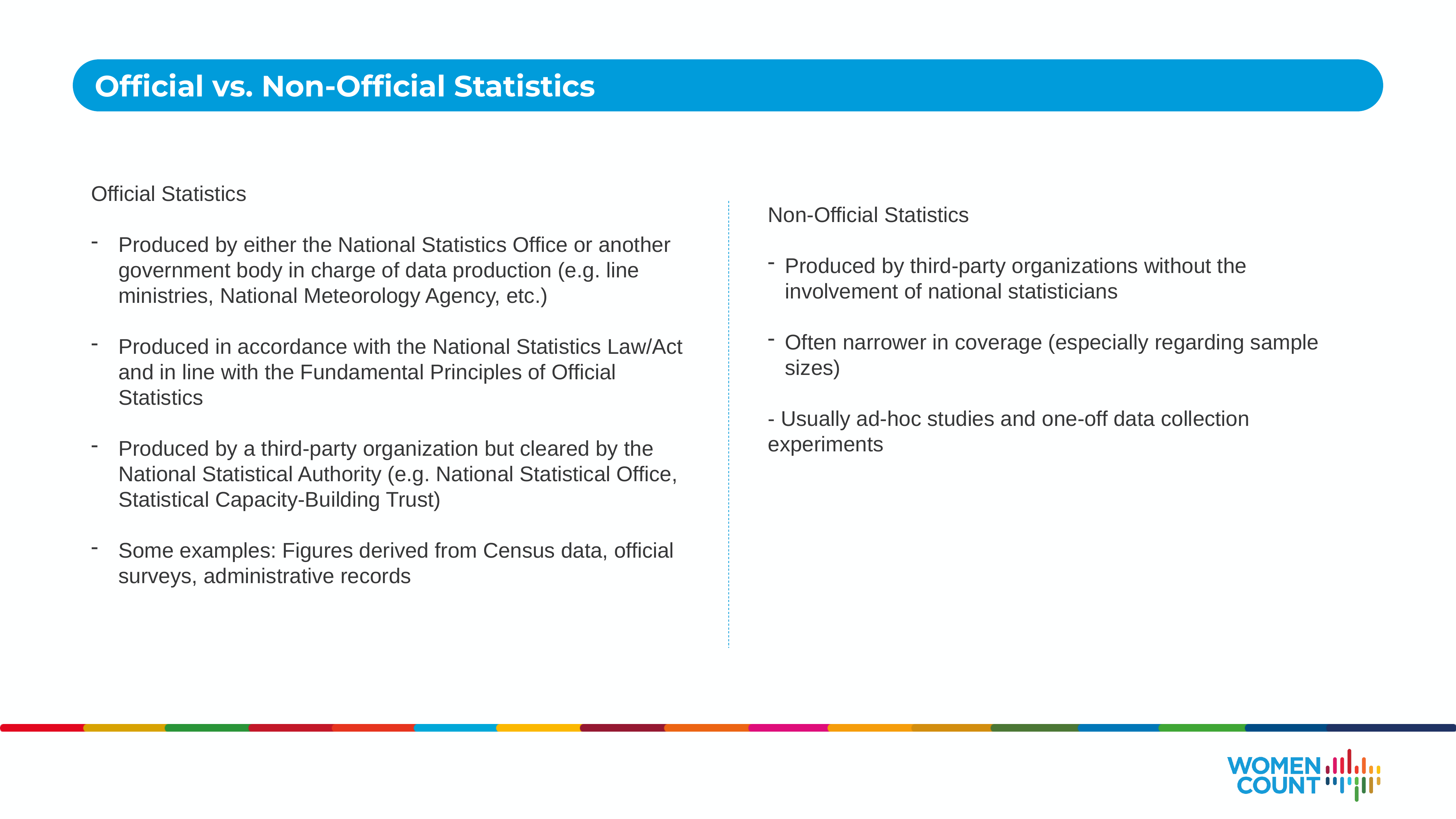

Official vs. Non-Official Statistics

Official Statistics

Produced by either the National Statistics Office or another government body in charge of data production (e.g. line ministries, National Meteorology Agency, etc.)

Produced in accordance with the National Statistics Law/Act and in line with the Fundamental Principles of Official Statistics

Produced by a third-party organization but cleared by the National Statistical Authority (e.g. National Statistical Office, Statistical Capacity-Building Trust)

Some examples: Figures derived from Census data, official surveys, administrative records

Non-Official Statistics

Produced by third-party organizations without the involvement of national statisticians

Often narrower in coverage (especially regarding sample sizes)

- Usually ad-hoc studies and one-off data collection experiments